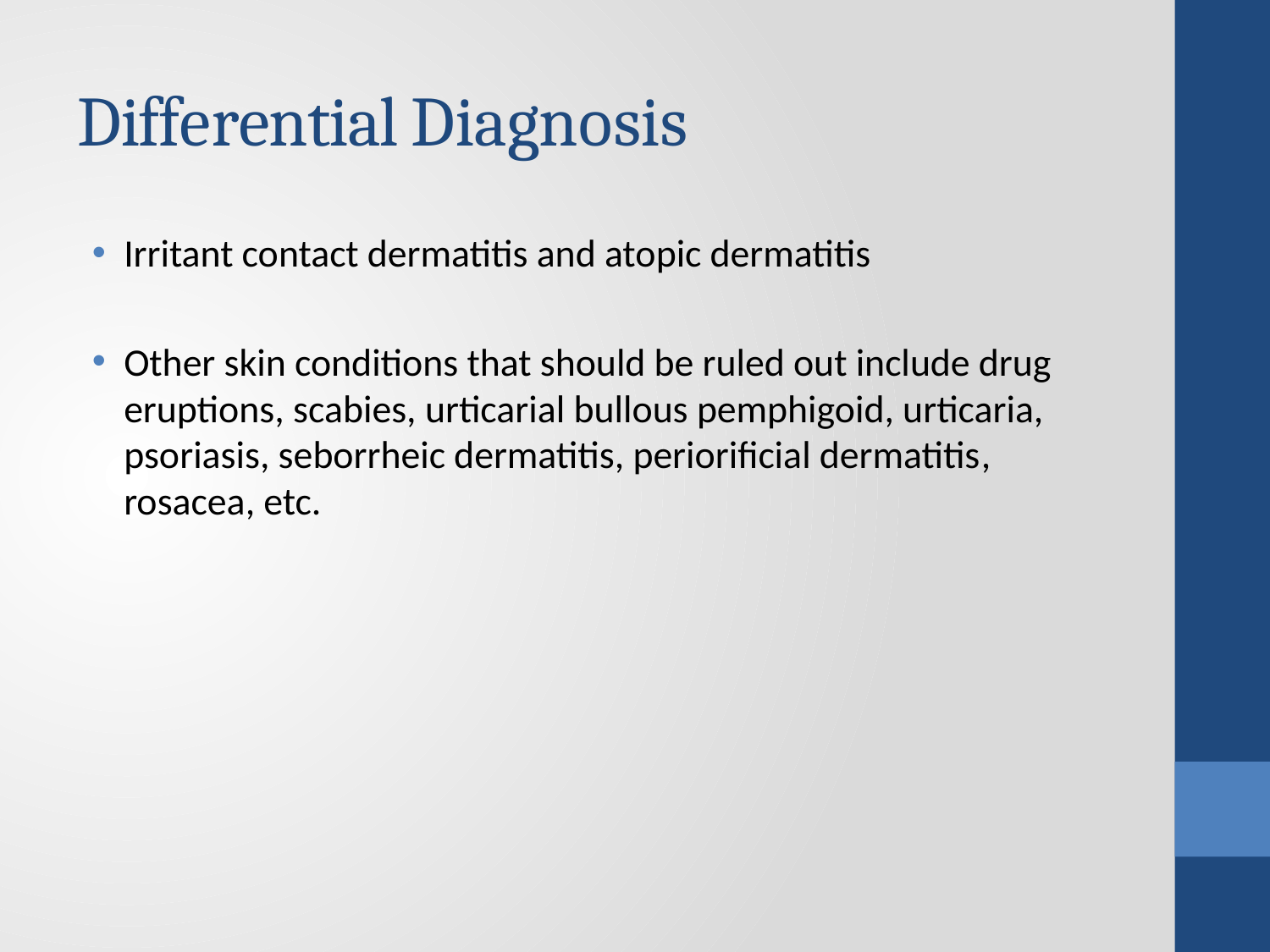

# Differential Diagnosis
Irritant contact dermatitis and atopic dermatitis

Other skin conditions that should be ruled out include drug eruptions, scabies, urticarial bullous pemphigoid, urticaria, psoriasis, seborrheic dermatitis, periorificial dermatitis, rosacea, etc.